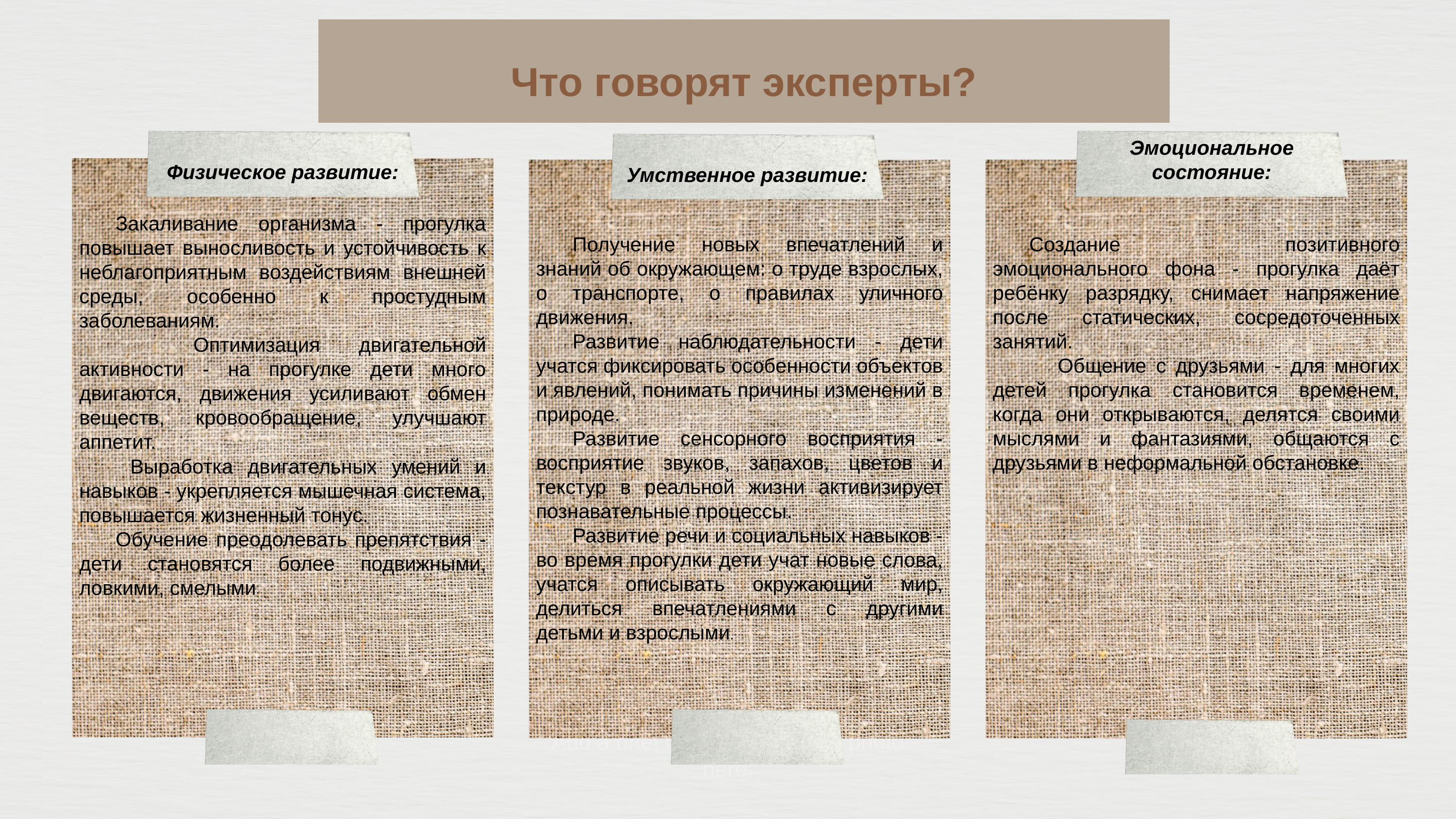

Что говорят эксперты?

Физическое развитие:

Эмоциональное состояние:

Умственное развитие:

Закаливание организма - прогулка повышает выносливость и устойчивость к неблагоприятным воздействиям внешней среды, особенно к простудным заболеваниям.
  Оптимизация двигательной активности - на прогулке дети много двигаются, движения усиливают обмен веществ, кровообращение, улучшают аппетит.
 Выработка двигательных умений и навыков - укрепляется мышечная система, повышается жизненный тонус.
Обучение преодолевать препятствия - дети становятся более подвижными, ловкими, смелыми

Получение новых впечатлений и знаний об окружающем: о труде взрослых, о транспорте, о правилах уличного движения.
Развитие наблюдательности - дети учатся фиксировать особенности объектов и явлений, понимать причины изменений в природе.
Развитие сенсорного восприятия - восприятие звуков, запахов, цветов и текстур в реальной жизни активизирует познавательные процессы.
Развитие речи и социальных навыков - во время прогулки дети учат новые слова, учатся описывать окружающий мир, делиться впечатлениями с другими детьми и взрослыми.

Создание позитивного эмоционального фона - прогулка даёт ребёнку разрядку, снимает напряжение после статических, сосредоточенных занятий.
   Общение с друзьями - для многих детей прогулка становится временем, когда они открываются, делятся своими мыслями и фантазиями, общаются с друзьями в неформальной обстановке.

Add a brief description for the photo here.